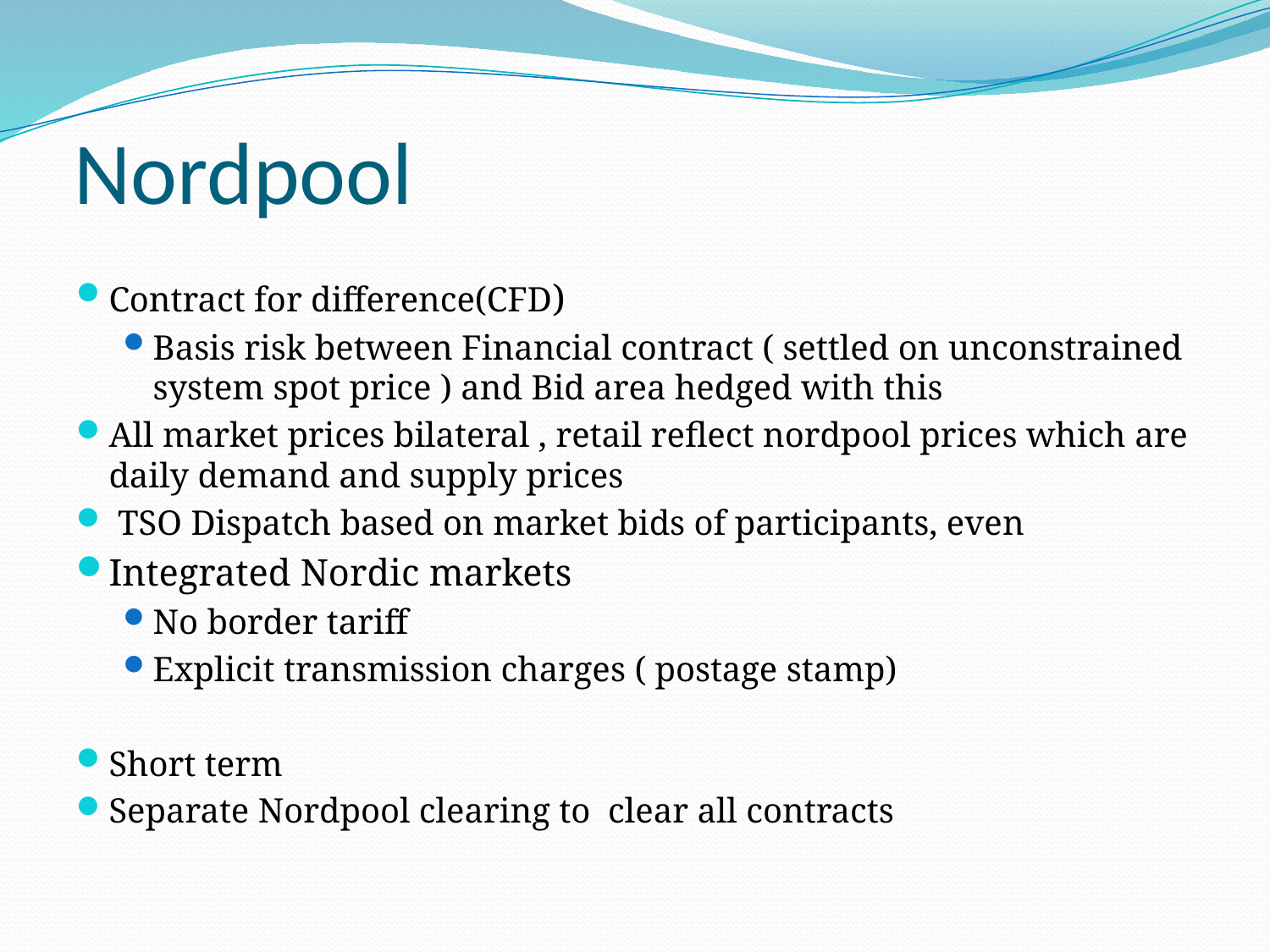

# Nordpool
Contract for difference(CFD)
Basis risk between Financial contract ( settled on unconstrained system spot price ) and Bid area hedged with this
All market prices bilateral , retail reflect nordpool prices which are daily demand and supply prices
 TSO Dispatch based on market bids of participants, even
Integrated Nordic markets
No border tariff
Explicit transmission charges ( postage stamp)

Short term
Separate Nordpool clearing to  clear all contracts